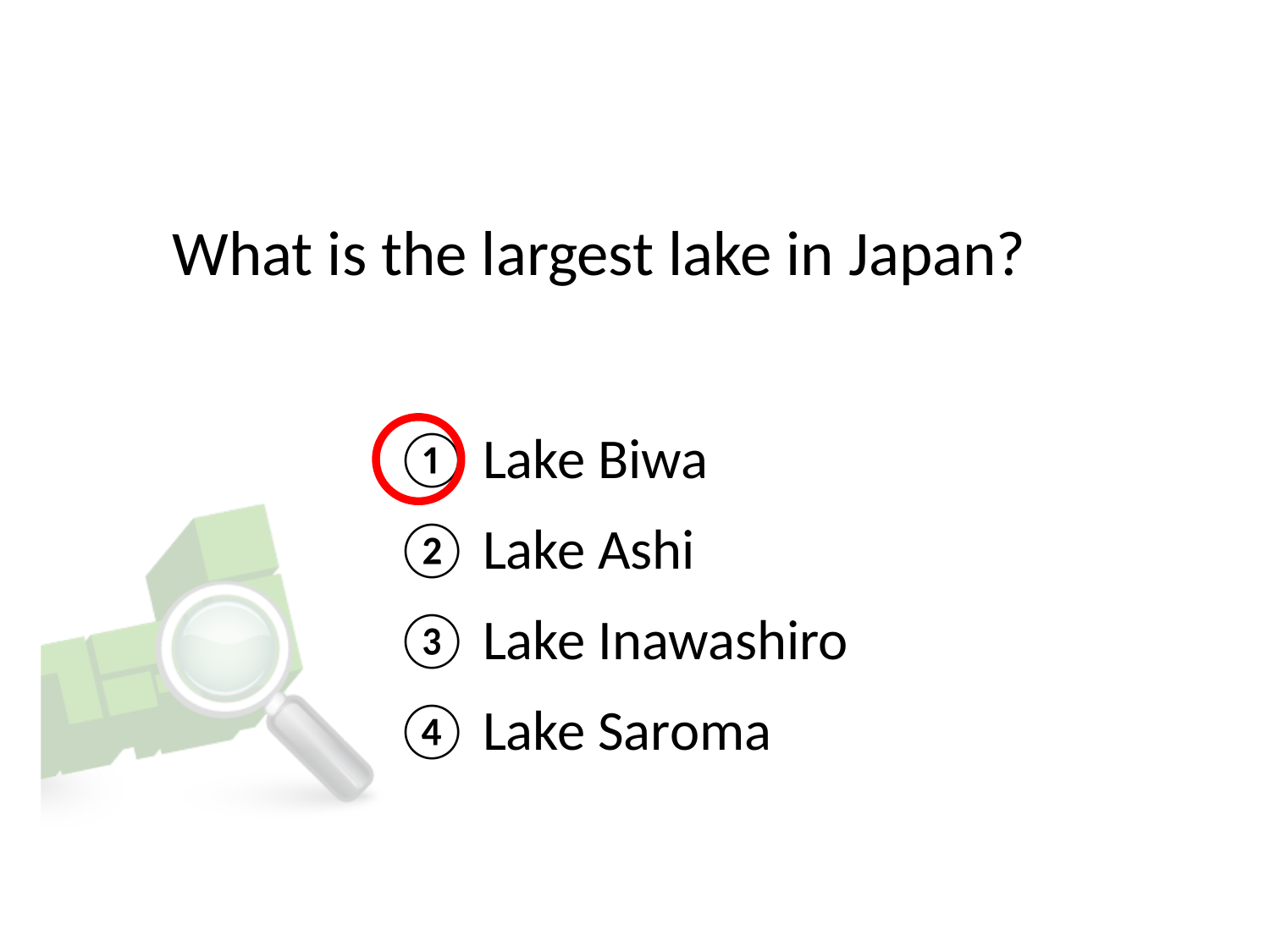

# What is the largest lake in Japan?
① Lake Biwa
② Lake Ashi
③ Lake Inawashiro
④ Lake Saroma